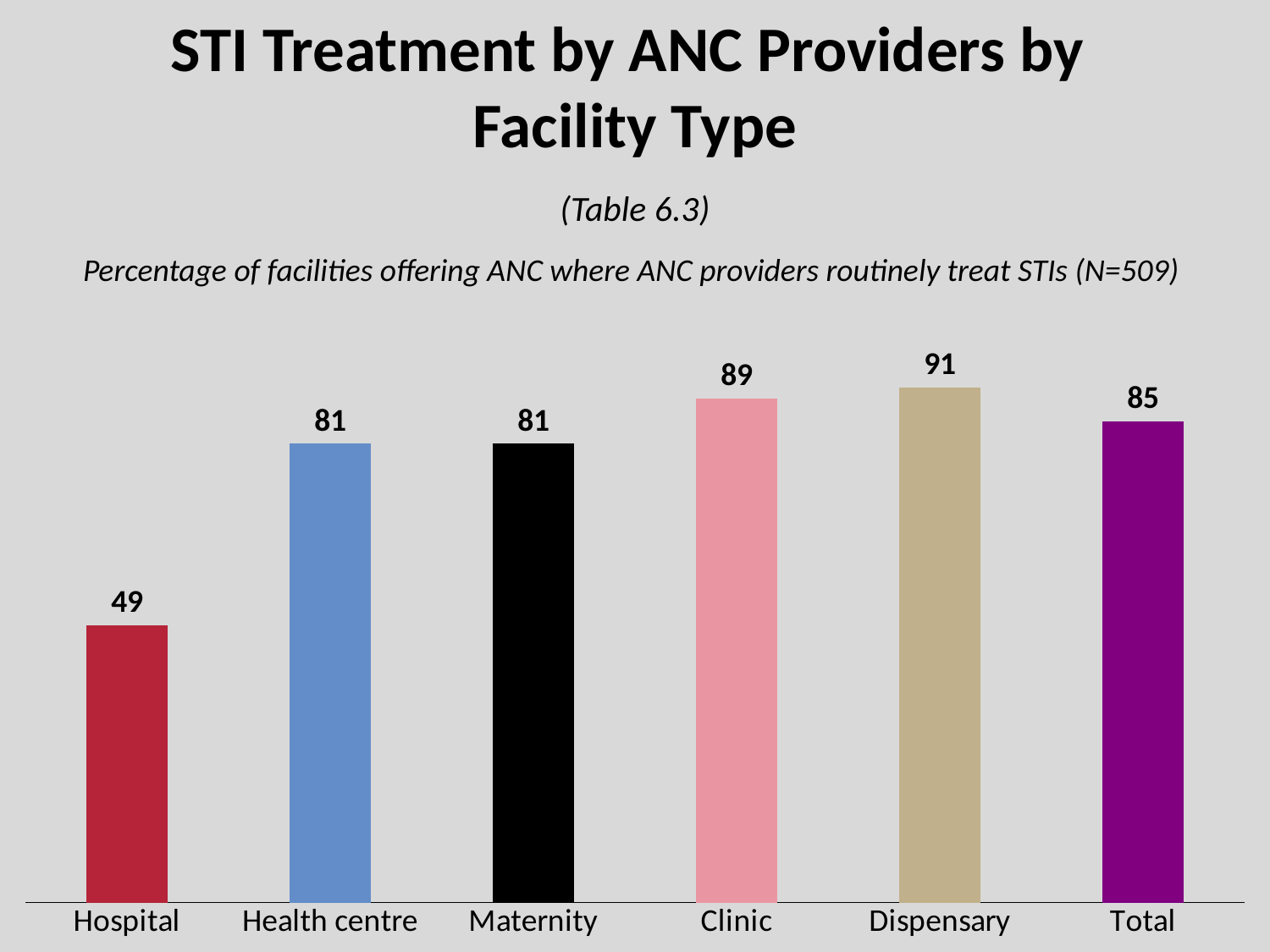

# STI Treatment by ANC Providers by Facility Type
(Table 6.3)
Percentage of facilities offering ANC where ANC providers routinely treat STIs (N=509)

### Chart

| Category | Category 1 |
|---|---|
| Hospital | 49.0 |
| Health centre | 81.0 |
| Maternity | 81.0 |
| Clinic | 89.0 |
| Dispensary | 91.0 |
| Total | 85.0 |